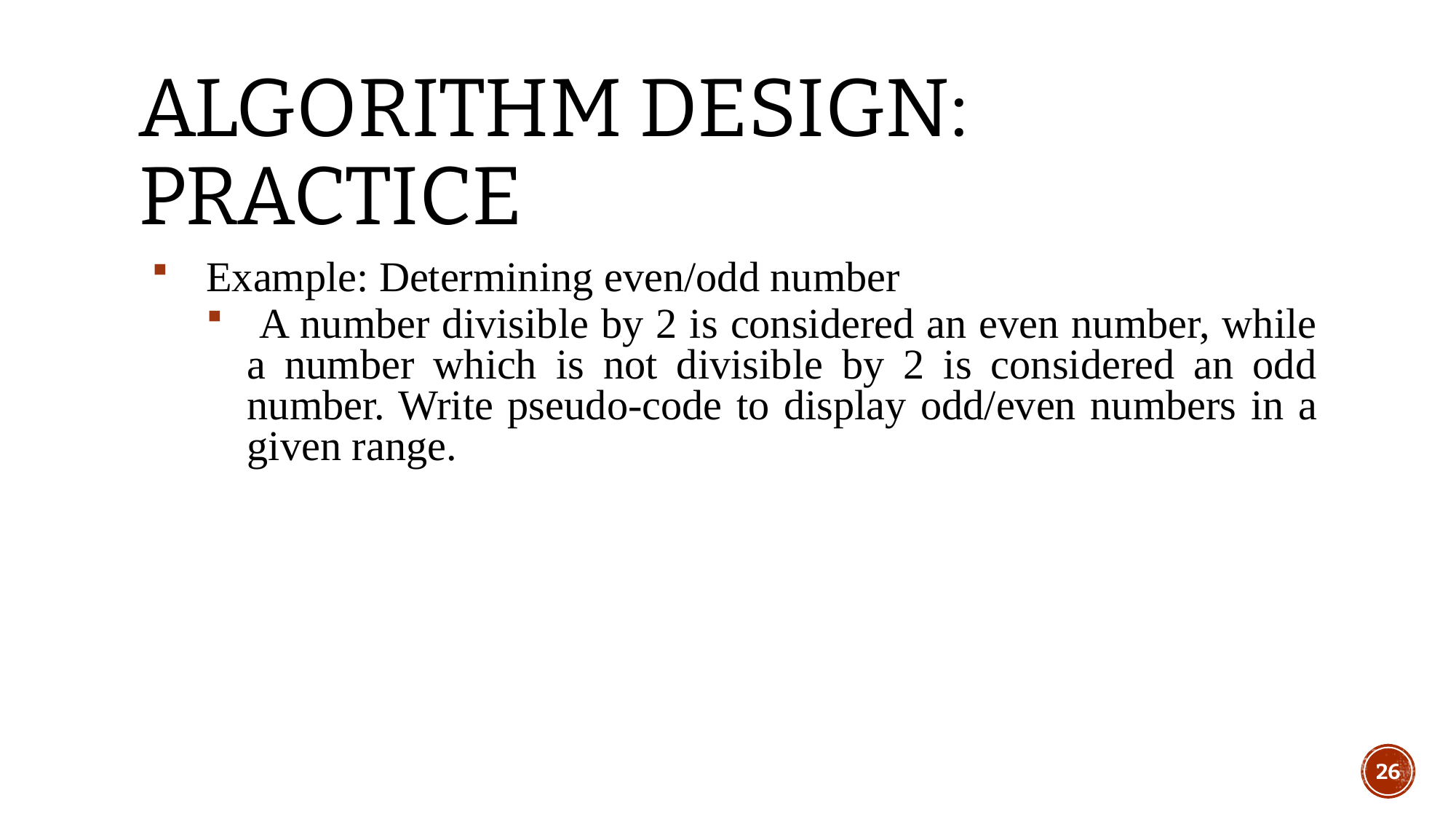

# Algorithm Design: Practice
Example: Determining even/odd number
 A number divisible by 2 is considered an even number, while a number which is not divisible by 2 is considered an odd number. Write pseudo-code to display odd/even numbers in a given range.

26